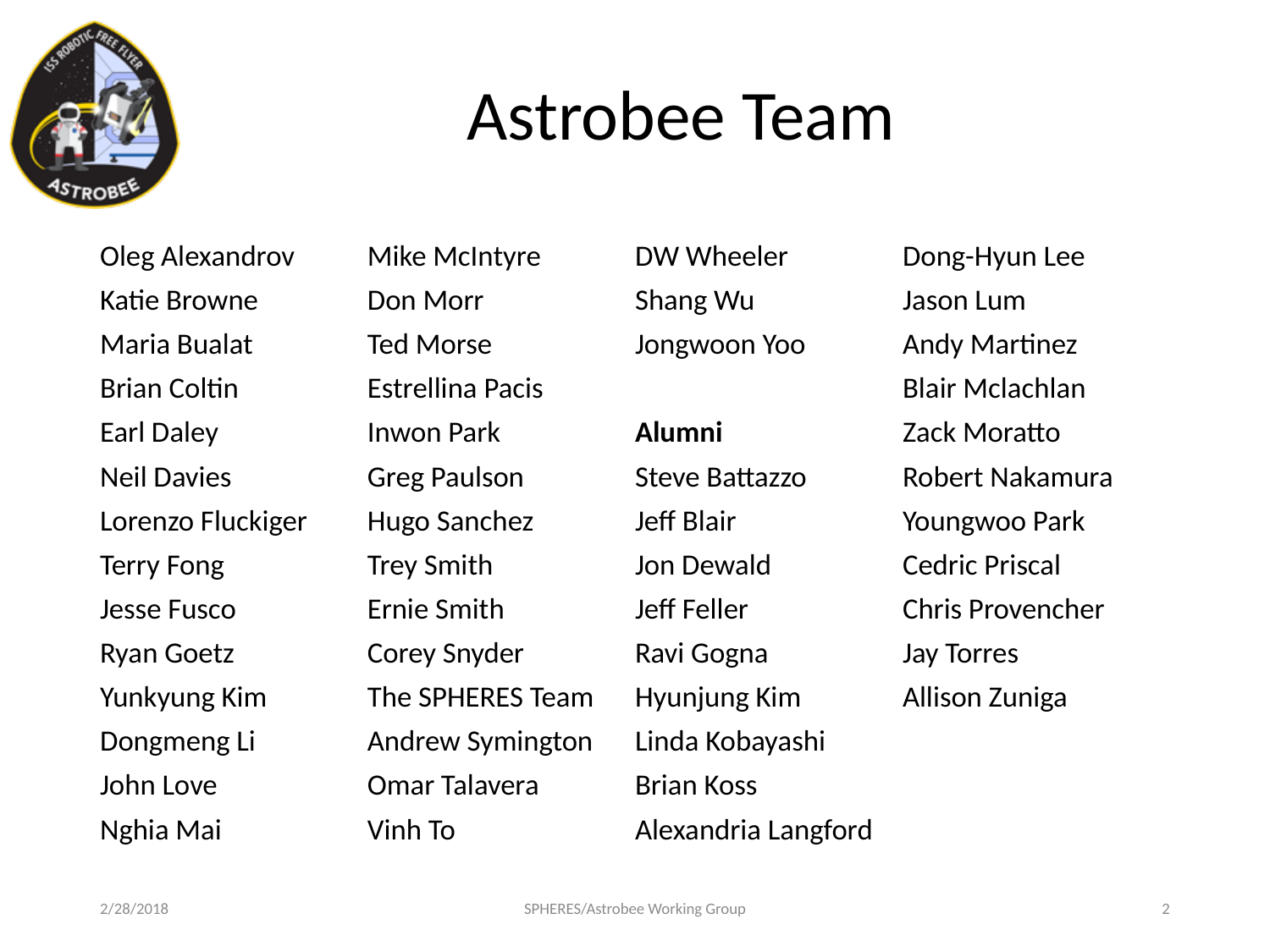

# Astrobee Team
Oleg Alexandrov
Katie Browne
Maria Bualat
Brian Coltin
Earl Daley
Neil Davies
Lorenzo Fluckiger
Terry Fong
Jesse Fusco
Ryan Goetz
Yunkyung Kim
Dongmeng Li
John Love
Nghia Mai
Mike McIntyre
Don Morr
Ted Morse
Estrellina Pacis
Inwon Park
Greg Paulson
Hugo Sanchez
Trey Smith
Ernie Smith
Corey Snyder
The SPHERES Team
Andrew Symington
Omar Talavera
Vinh To
DW Wheeler
Shang Wu
Jongwoon Yoo

Alumni
Steve Battazzo
Jeff Blair
Jon Dewald
Jeff Feller
Ravi Gogna
Hyunjung Kim
Linda Kobayashi
Brian Koss
Alexandria Langford
Dong-Hyun Lee
Jason Lum
Andy Martinez
Blair Mclachlan
Zack Moratto
Robert Nakamura
Youngwoo Park
Cedric Priscal
Chris Provencher
Jay Torres
Allison Zuniga
2/28/2018
SPHERES/Astrobee Working Group
2